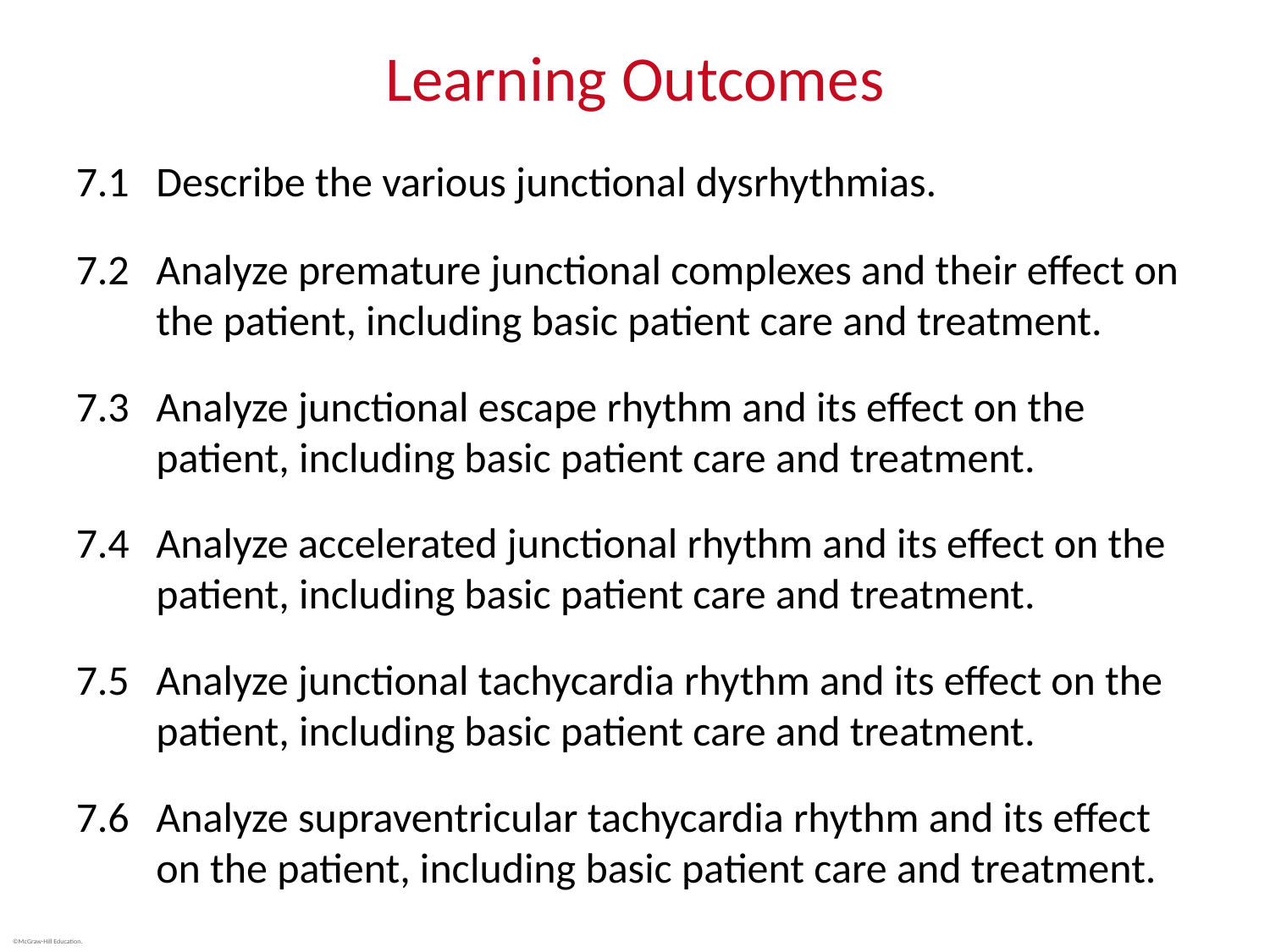

# Learning Outcomes
7.1	Describe the various junctional dysrhythmias.
7.2 	Analyze premature junctional complexes and their effect on the patient, including basic patient care and treatment.
7.3	Analyze junctional escape rhythm and its effect on the patient, including basic patient care and treatment.
7.4	Analyze accelerated junctional rhythm and its effect on the patient, including basic patient care and treatment.
7.5	Analyze junctional tachycardia rhythm and its effect on the patient, including basic patient care and treatment.
7.6	Analyze supraventricular tachycardia rhythm and its effect on the patient, including basic patient care and treatment.